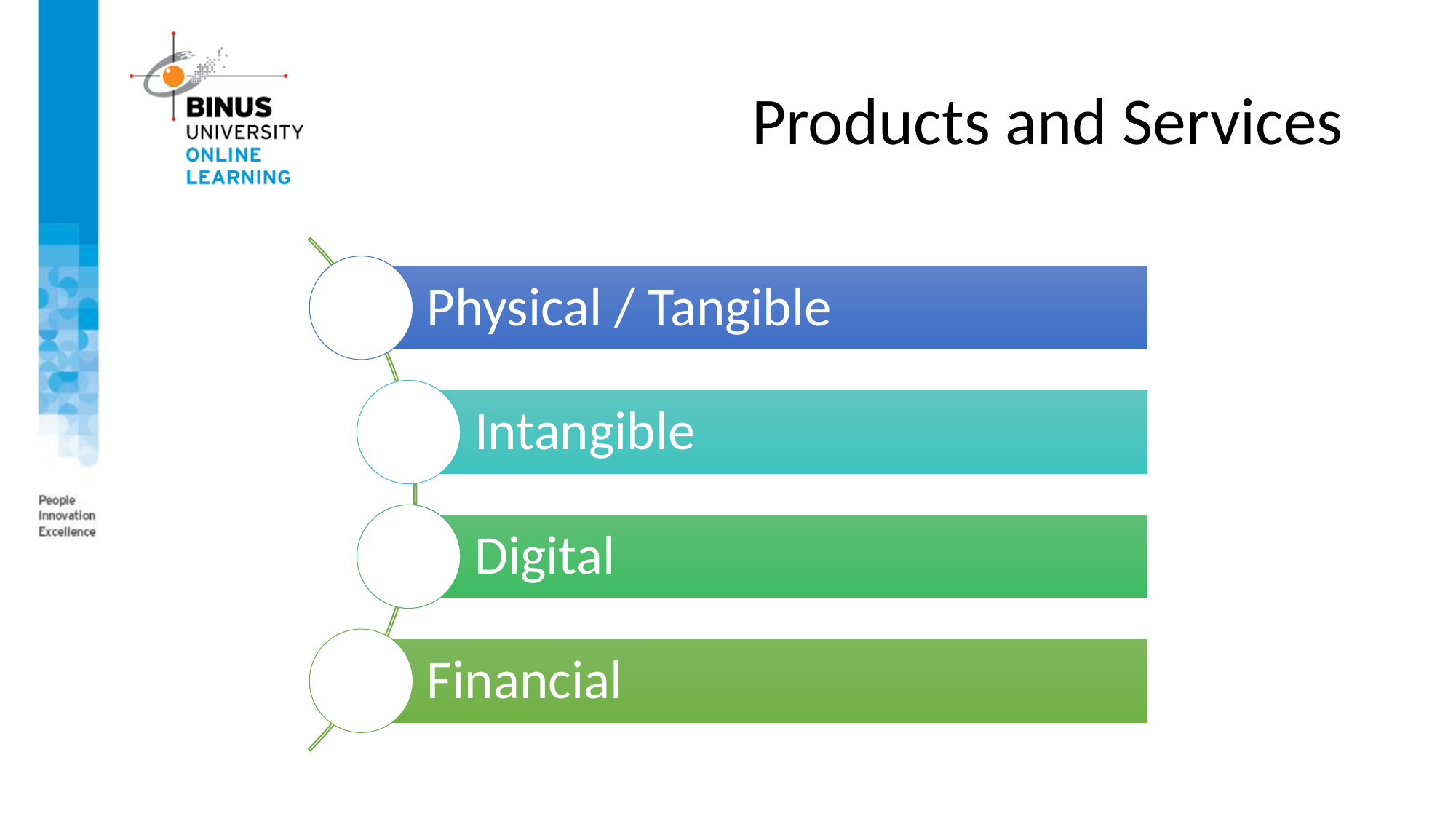

# Products and Services
Physical / Tangible
Intangible
Digital
Financial